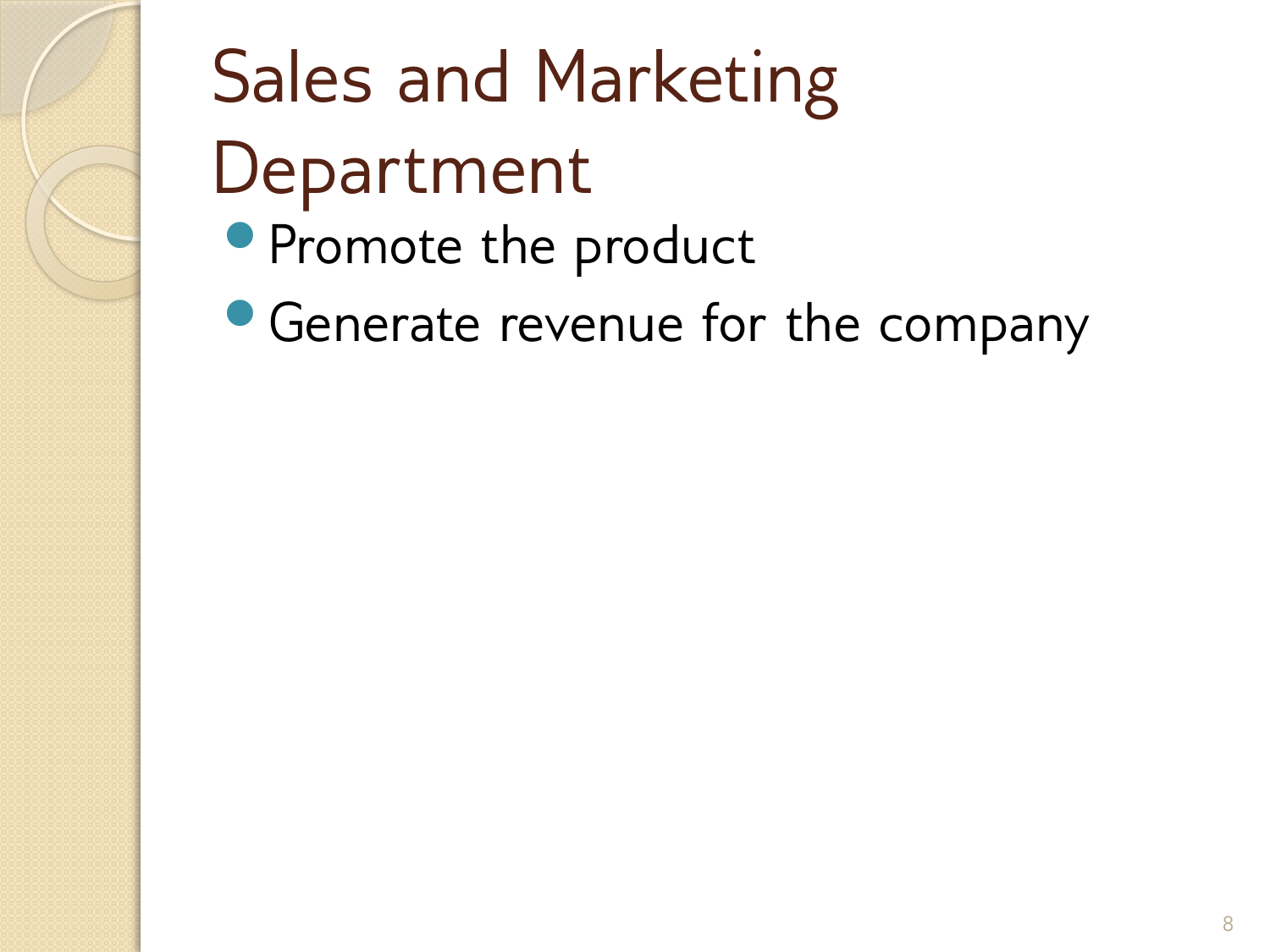

# Sales and Marketing Department
Promote the product
Generate revenue for the company
8